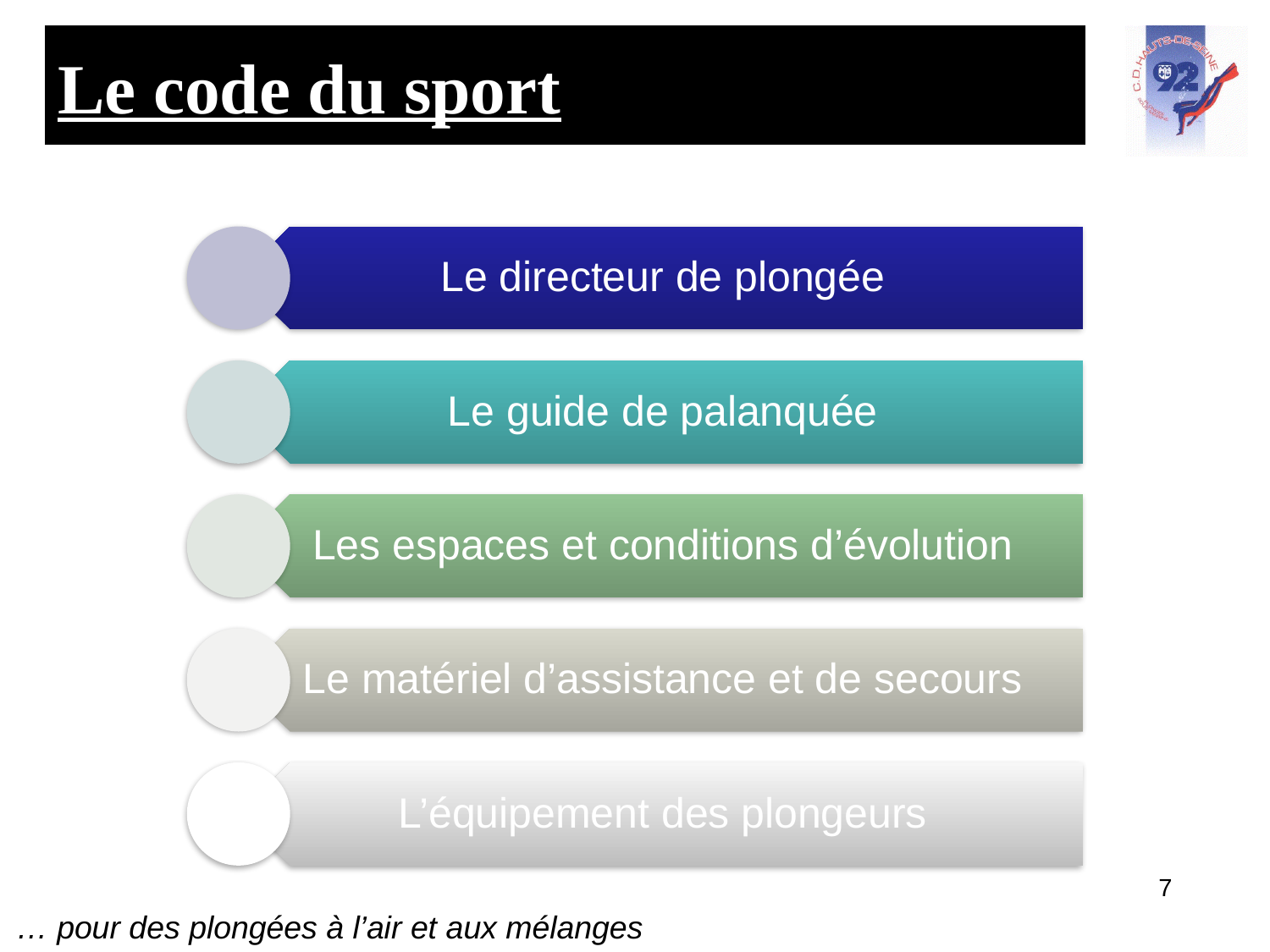

Le code du sport
Le directeur de plongée
Le guide de palanquée
Les espaces et conditions d’évolution
Le matériel d’assistance et de secours
L’équipement des plongeurs
7
… pour des plongées à l’air et aux mélanges